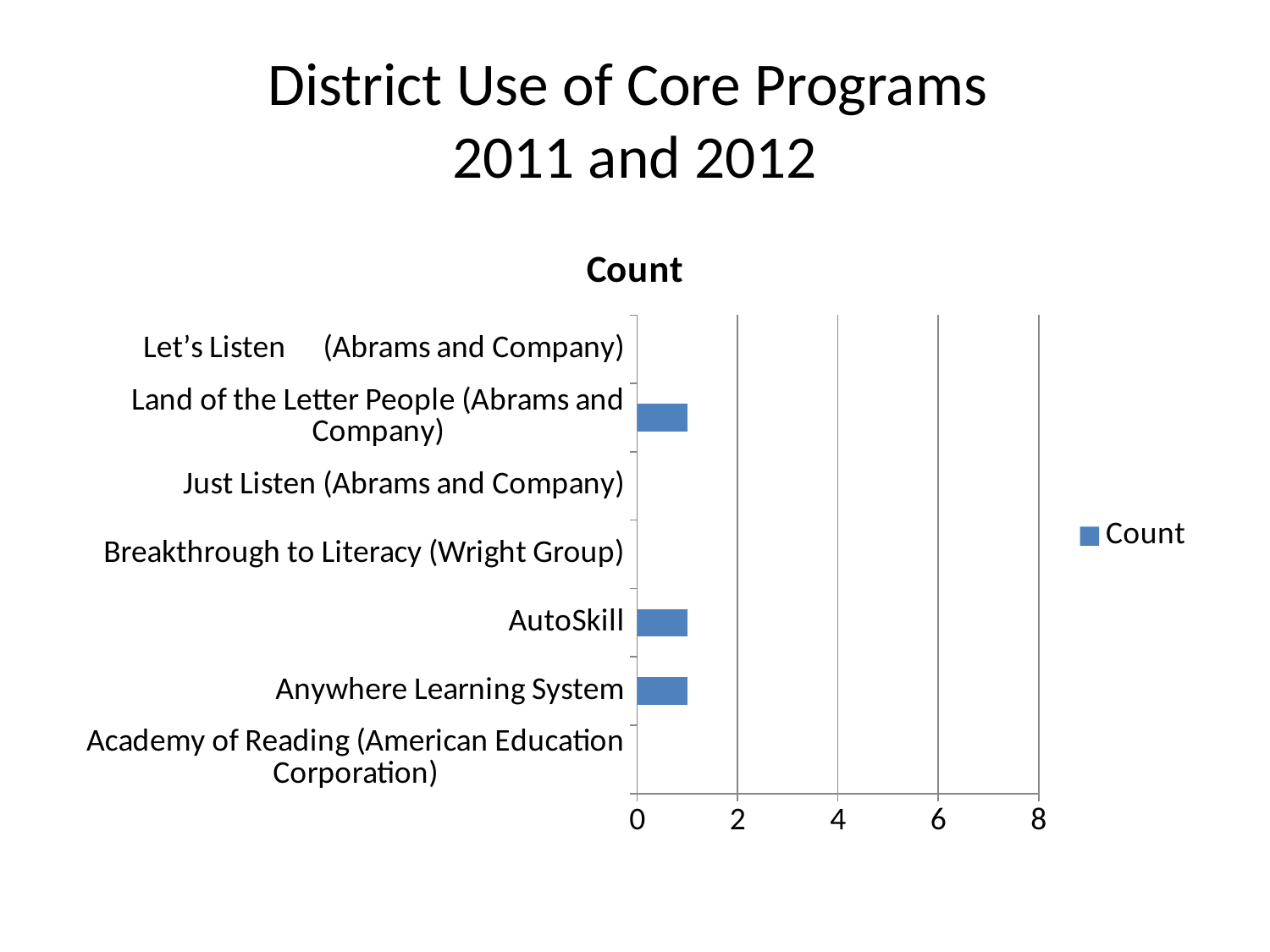

# District Use of Core Programs 2011 and 2012

### Chart:

| Category | Count |
|---|---|
| Academy of Reading (American Education Corporation) | 0.0 |
| Anywhere Learning System | 1.0 |
| AutoSkill | 1.0 |
| Breakthrough to Literacy (Wright Group) | 0.0 |
| Just Listen (Abrams and Company) | 0.0 |
| Land of the Letter People (Abrams and Company) | 1.0 |
| Let’s Listen 	(Abrams and Company) | 0.0 |